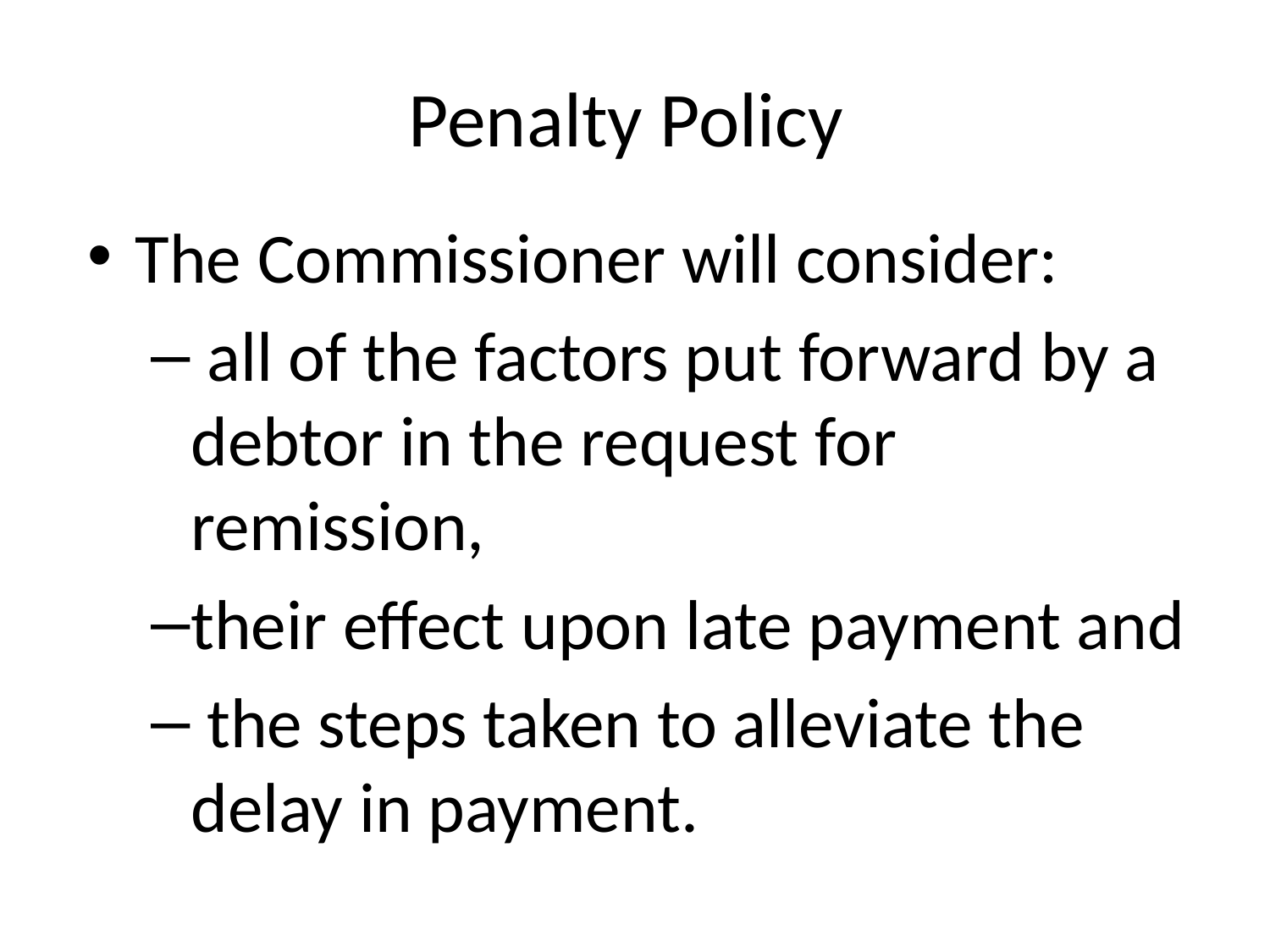

# Penalty Policy
The Commissioner will consider:
 all of the factors put forward by a debtor in the request for remission,
their effect upon late payment and
 the steps taken to alleviate the delay in payment.